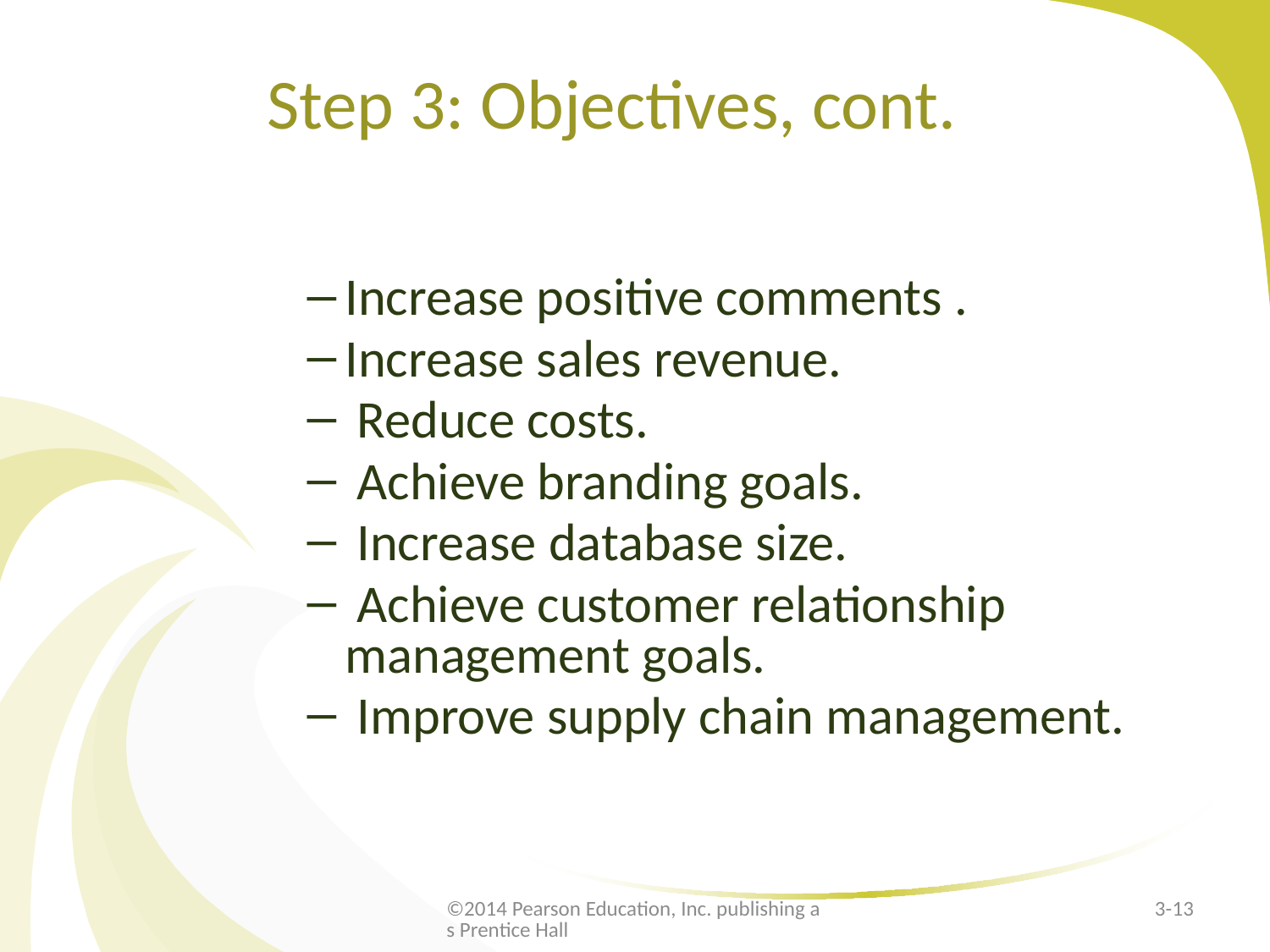

# Step 3: Objectives, cont.

Increase positive comments .
Increase sales revenue.
 Reduce costs.
 Achieve branding goals.
 Increase database size.
 Achieve customer relationship  management goals.
 Improve supply chain management.

©2014 Pearson Education, Inc. publishing as Prentice Hall
3-13